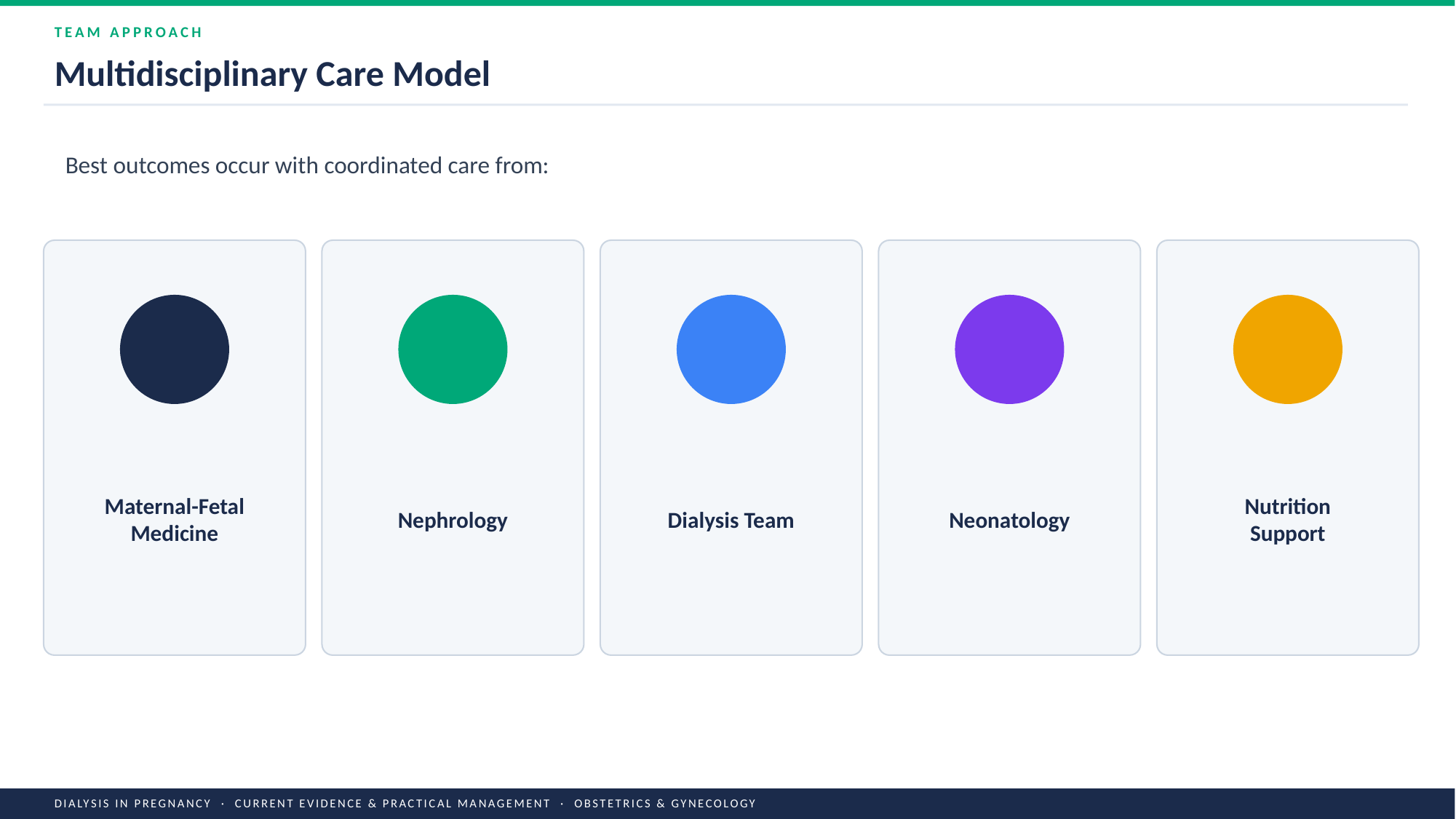

TEAM APPROACH
Multidisciplinary Care Model

Best outcomes occur with coordinated care from:

Maternal-Fetal
Medicine
Nephrology
Dialysis Team
Neonatology
Nutrition
Support

DIALYSIS IN PREGNANCY  ·  CURRENT EVIDENCE & PRACTICAL MANAGEMENT  ·  OBSTETRICS & GYNECOLOGY